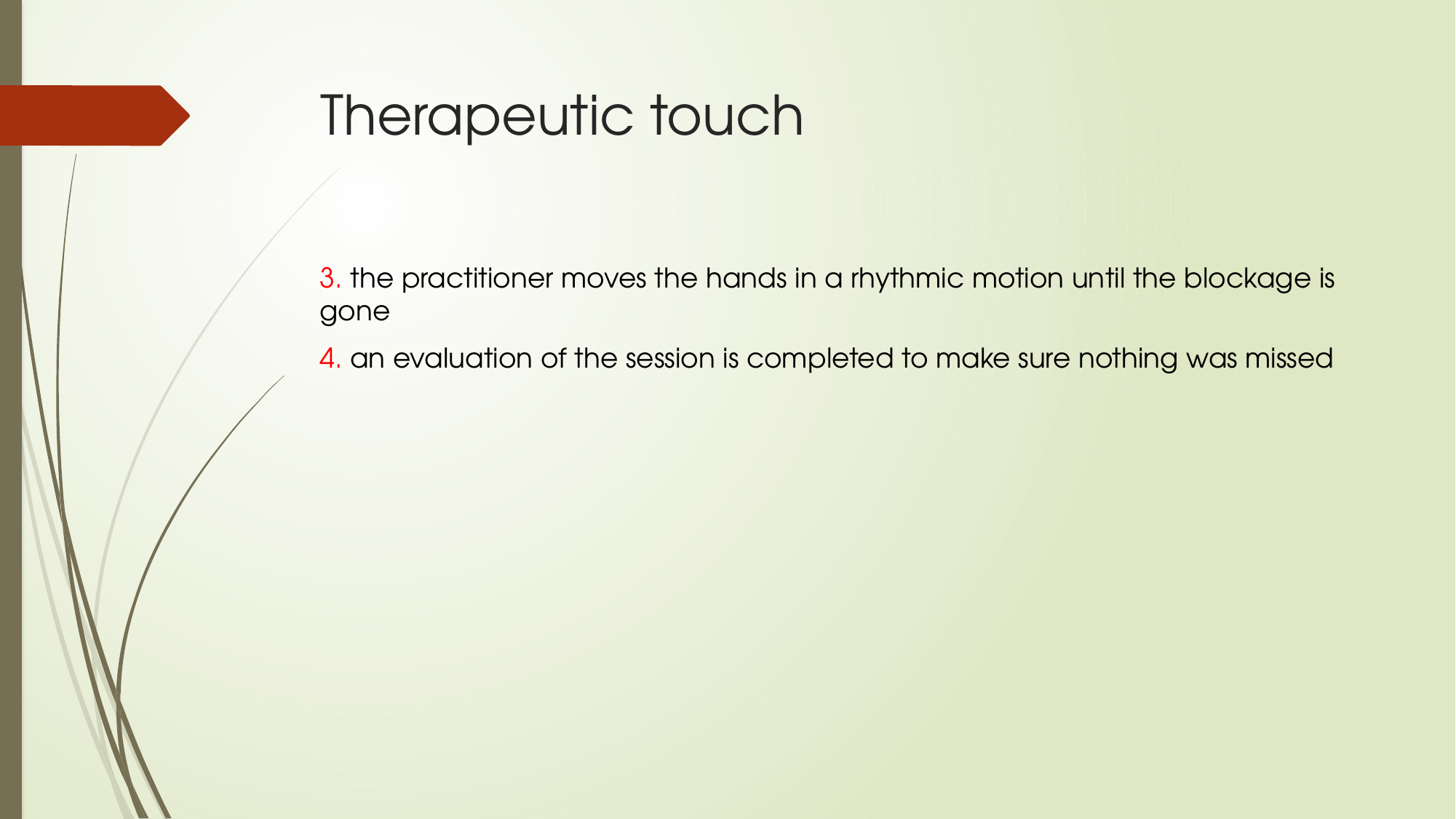

# Therapeutic touch
3. the practitioner moves the hands in a rhythmic motion until the blockage is gone
4. an evaluation of the session is completed to make sure nothing was missed